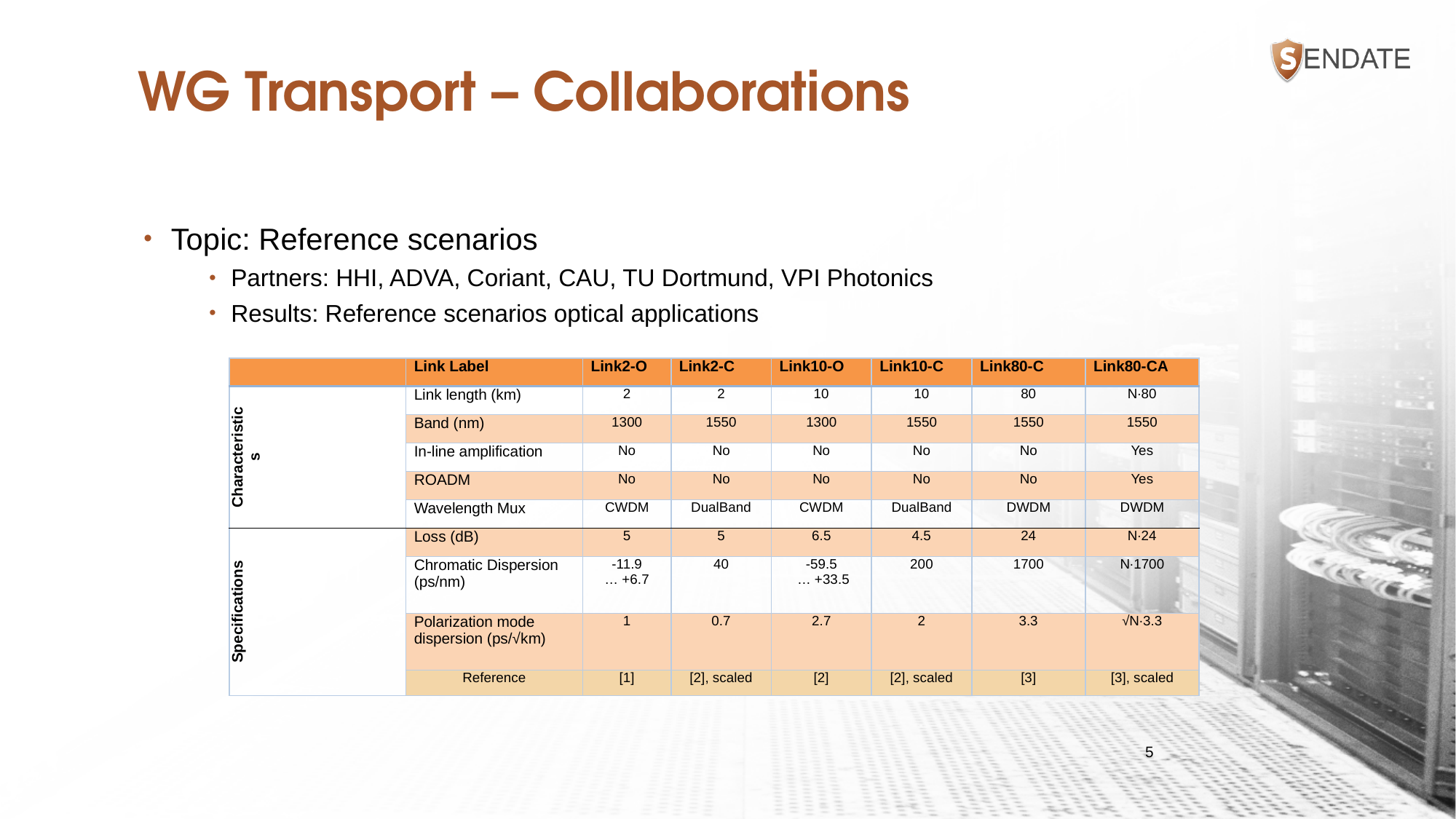

# WG Transport – Collaborations
Topic: Reference scenarios
Partners: HHI, ADVA, Coriant, CAU, TU Dortmund, VPI Photonics
Results: Reference scenarios optical applications

|  | Link Label | Link2-O | Link2-C | Link10-O | Link10-C | Link80-C | Link80-CA |
| --- | --- | --- | --- | --- | --- | --- | --- |
| Characteristics | Link length (km) | 2 | 2 | 10 | 10 | 80 | N∙80 |
|  | Band (nm) | 1300 | 1550 | 1300 | 1550 | 1550 | 1550 |
|  | In-line amplification | No | No | No | No | No | Yes |
|  | ROADM | No | No | No | No | No | Yes |
|  | Wavelength Mux | CWDM | DualBand | CWDM | DualBand | DWDM | DWDM |
| Specifications | Loss (dB) | 5 | 5 | 6.5 | 4.5 | 24 | N∙24 |
|  | Chromatic Dispersion (ps/nm) | -11.9 … +6.7 | 40 | -59.5 … +33.5 | 200 | 1700 | N∙1700 |
|  | Polarization mode dispersion (ps/√km) | 1 | 0.7 | 2.7 | 2 | 3.3 | √N∙3.3 |
|  | Reference | [1] | [2], scaled | [2] | [2], scaled | [3] | [3], scaled |
5